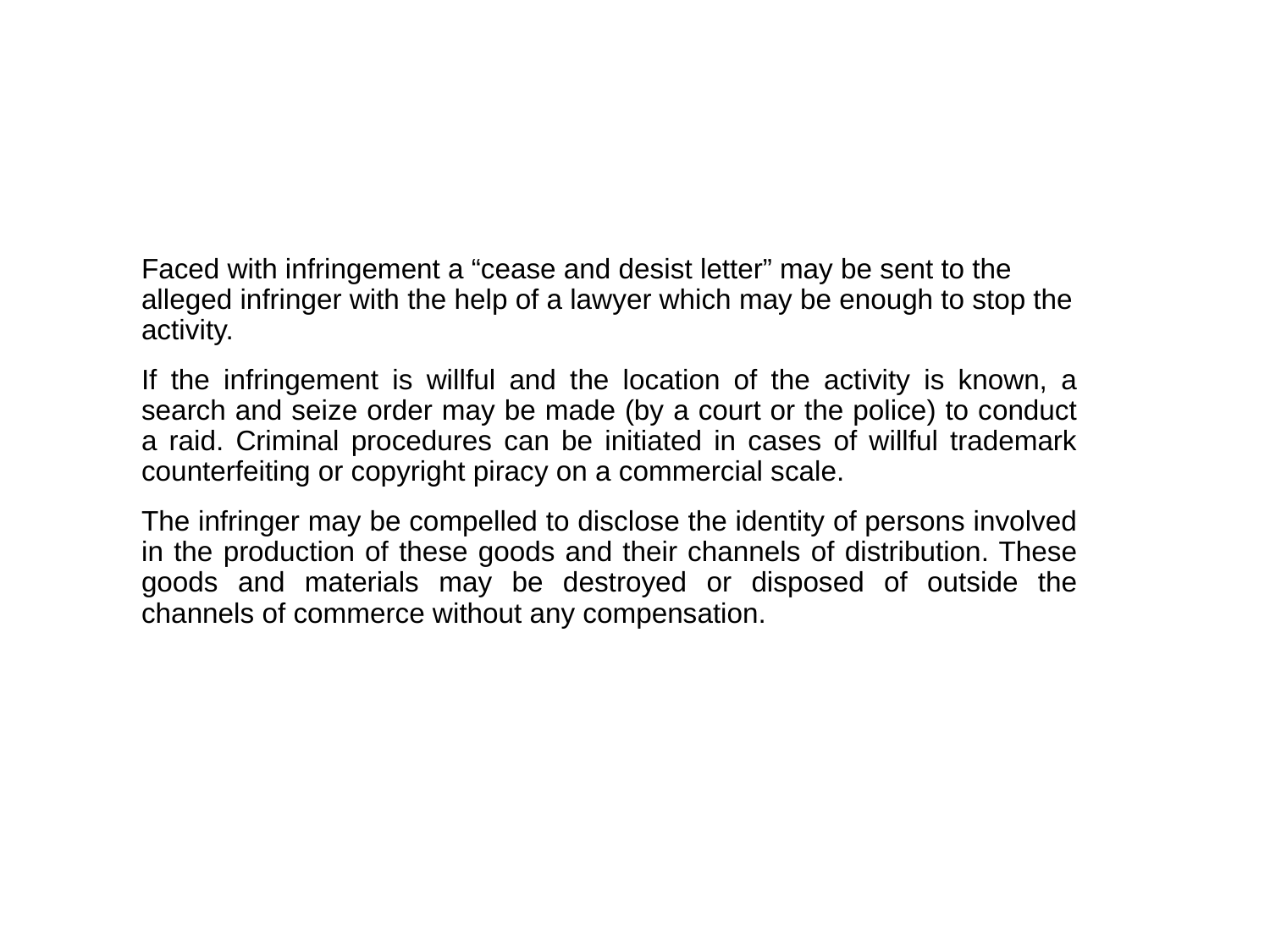

Faced with infringement a “cease and desist letter” may be sent to the alleged infringer with the help of a lawyer which may be enough to stop the activity.
If the infringement is willful and the location of the activity is known, a search and seize order may be made (by a court or the police) to conduct a raid. Criminal procedures can be initiated in cases of willful trademark counterfeiting or copyright piracy on a commercial scale.
The infringer may be compelled to disclose the identity of persons involved in the production of these goods and their channels of distribution. These goods and materials may be destroyed or disposed of outside the channels of commerce without any compensation.